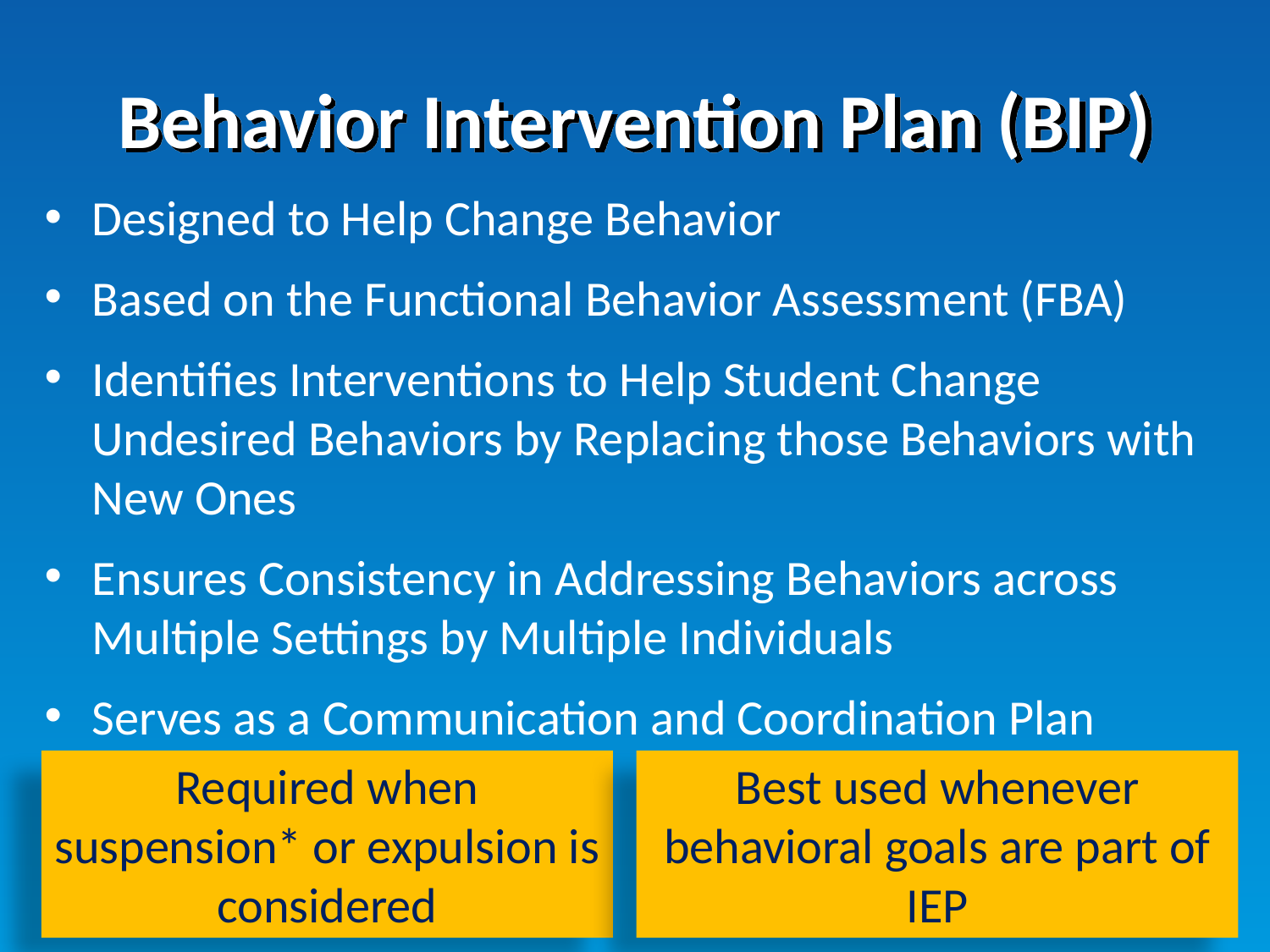

# Behavior Intervention Plan (BIP)
Designed to Help Change Behavior
Based on the Functional Behavior Assessment (FBA)
Identifies Interventions to Help Student Change Undesired Behaviors by Replacing those Behaviors with New Ones
Ensures Consistency in Addressing Behaviors across Multiple Settings by Multiple Individuals
Serves as a Communication and Coordination Plan
Required when suspension* or expulsion is considered
Best used whenever behavioral goals are part of IEP